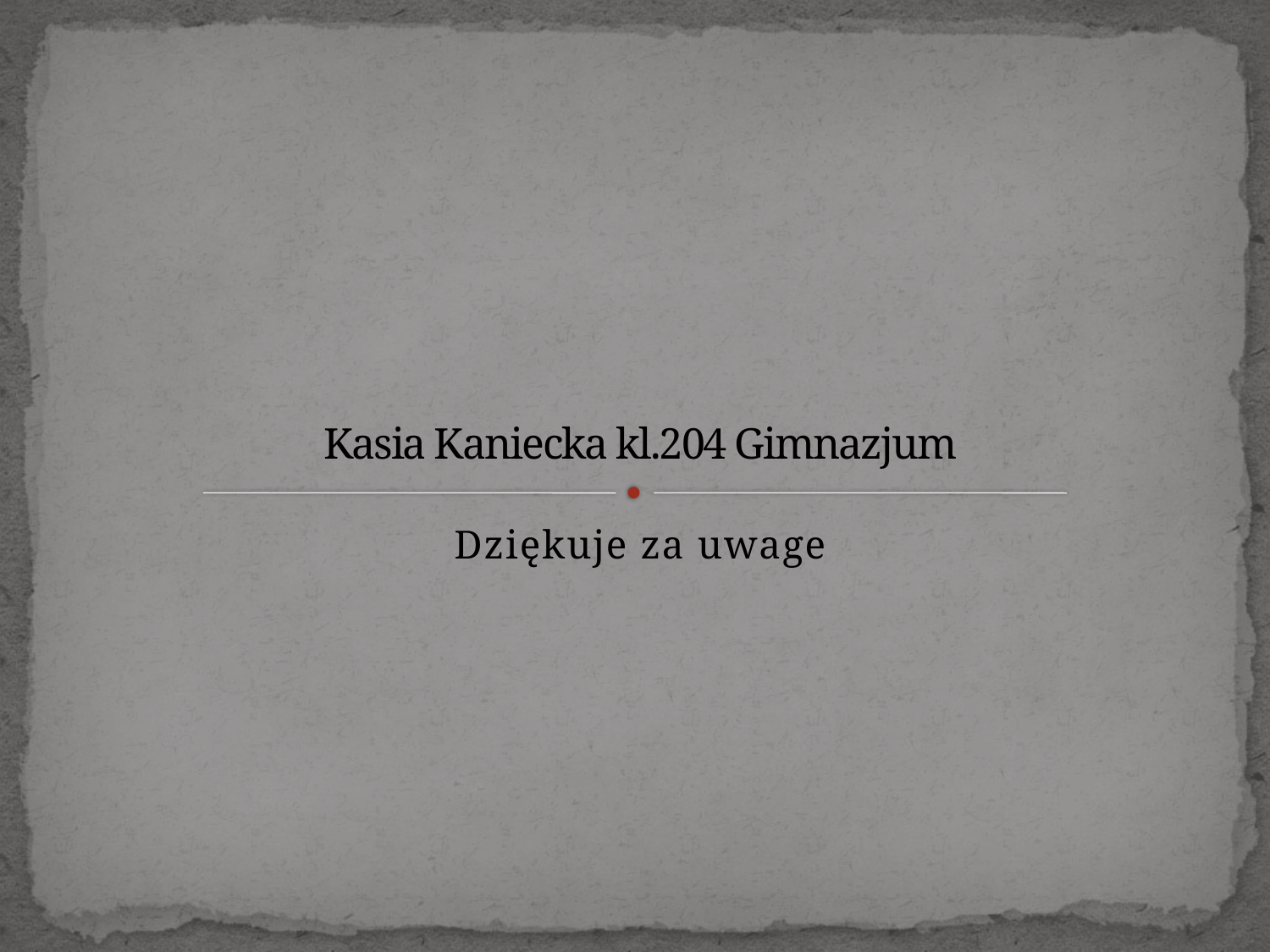

# Kasia Kaniecka kl.204 Gimnazjum
Dziękuje za uwage